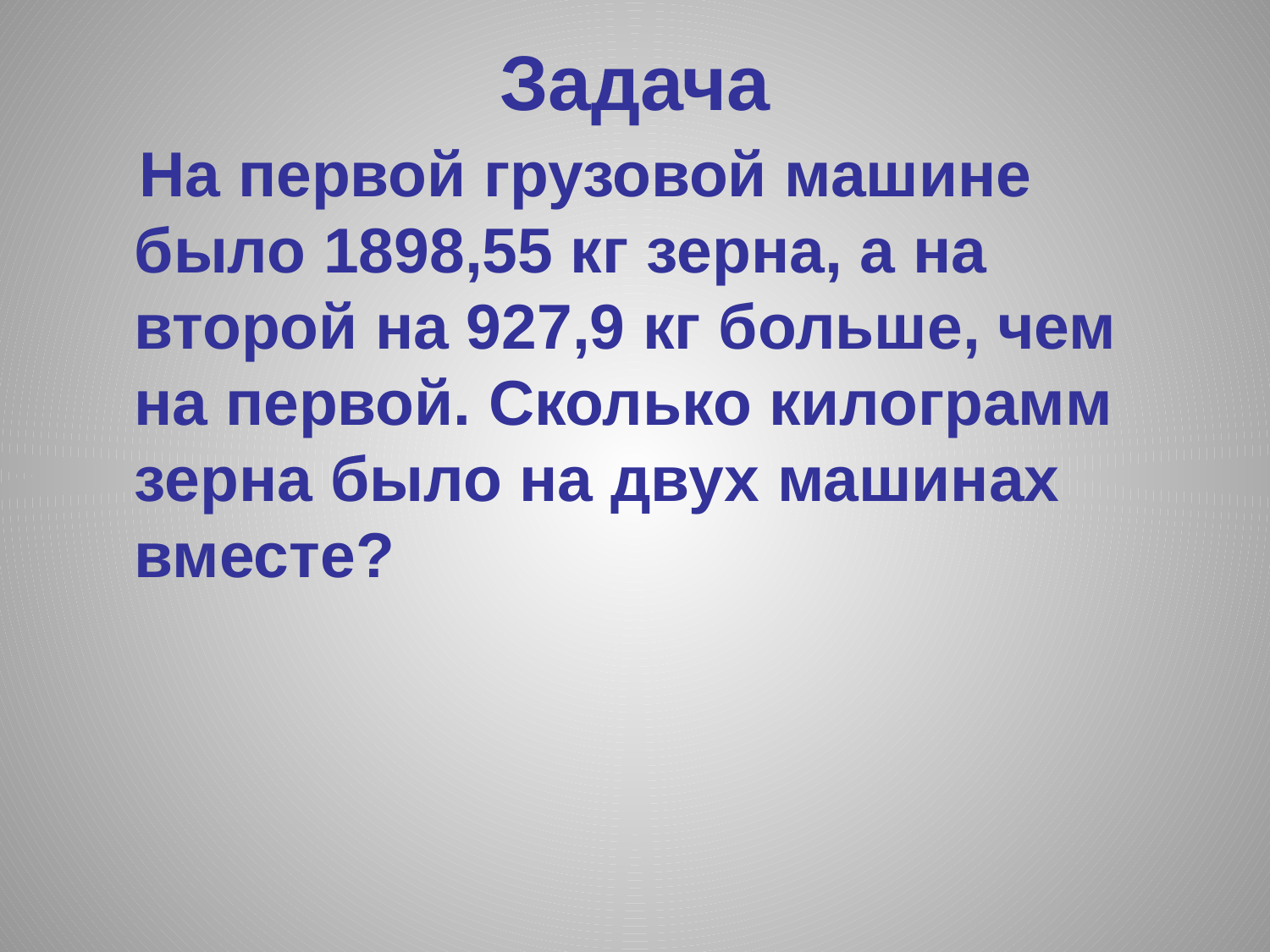

# Задача
   На первой грузовой машине было 1898,55 кг зерна, а на второй на 927,9 кг больше, чем на первой. Сколько килограмм зерна было на двух машинах вместе?